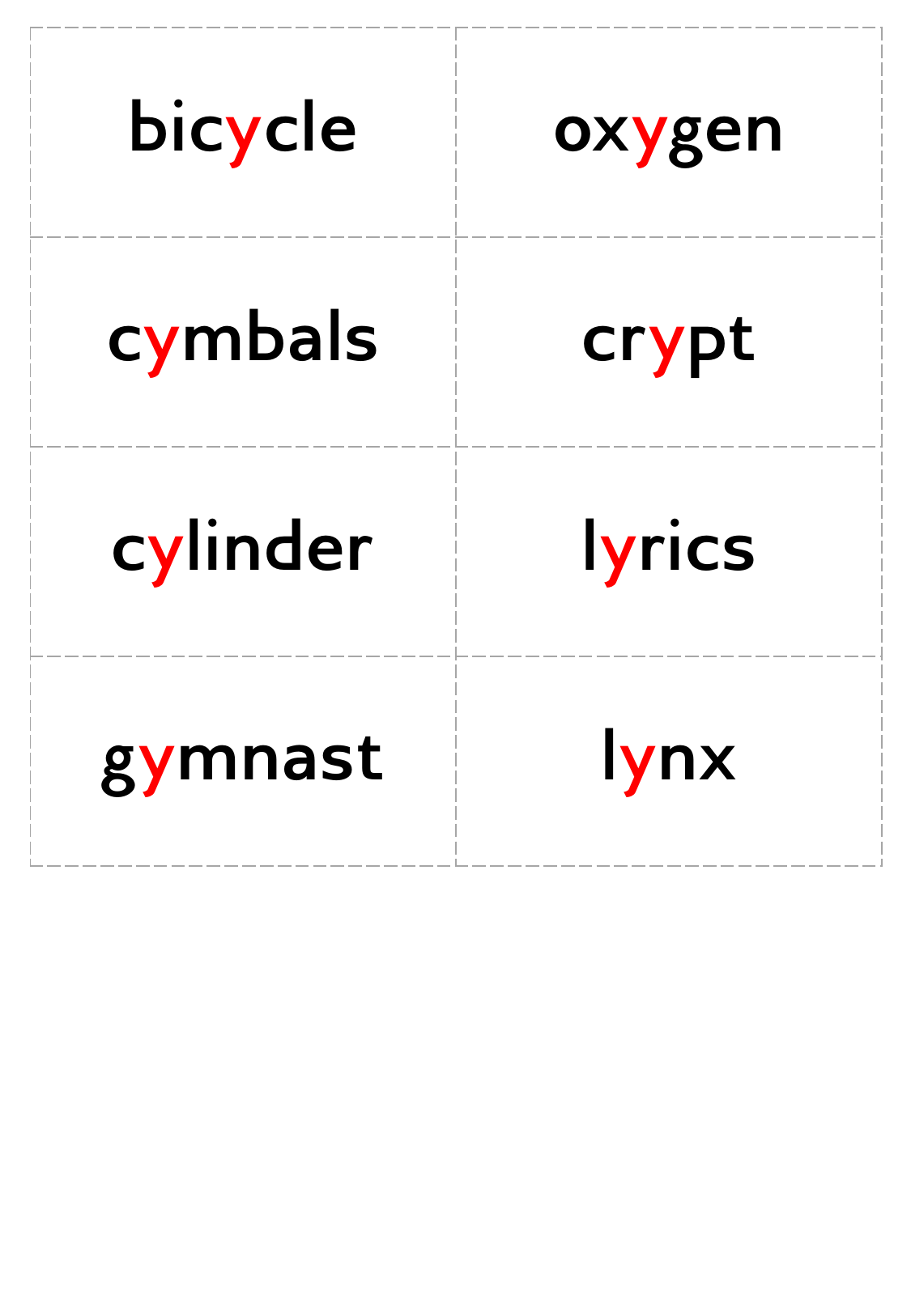

| bicycle | oxygen |
| --- | --- |
| cymbals | crypt |
| cylinder | lyrics |
| gymnast | lynx |